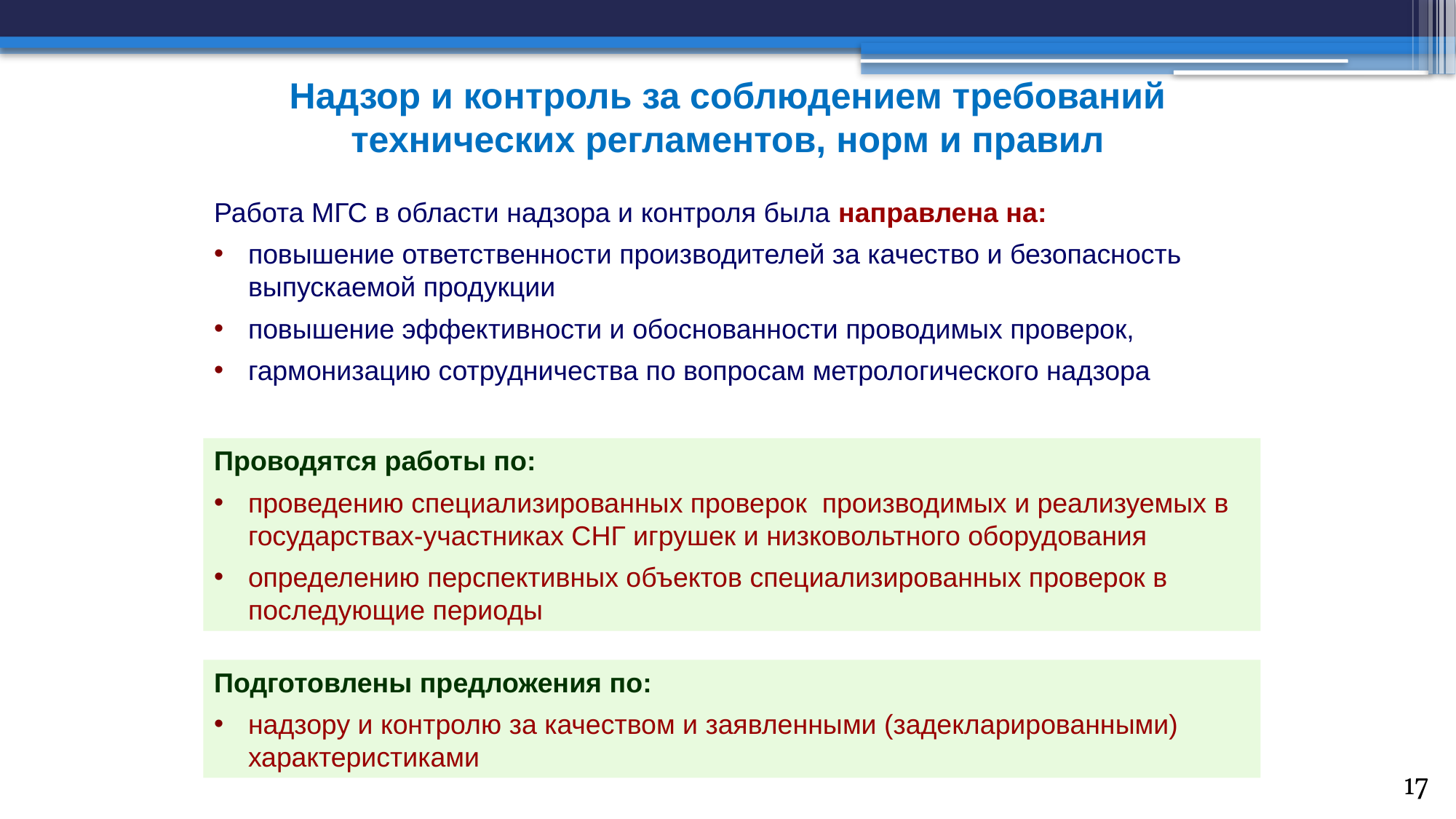

Надзор и контроль за соблюдением требований технических регламентов, норм и правил
Работа МГС в области надзора и контроля была направлена на:
повышение ответственности производителей за качество и безопасность выпускаемой продукции
повышение эффективности и обоснованности проводимых проверок,
гармонизацию сотрудничества по вопросам метрологического надзора

Проводятся работы по:
проведению специализированных проверок  производимых и реализуемых в государствах-участниках СНГ игрушек и низковольтного оборудования
определению перспективных объектов специализированных проверок в последующие периоды
Подготовлены предложения по:
надзору и контролю за качеством и заявленными (задекларированными) характеристиками
17